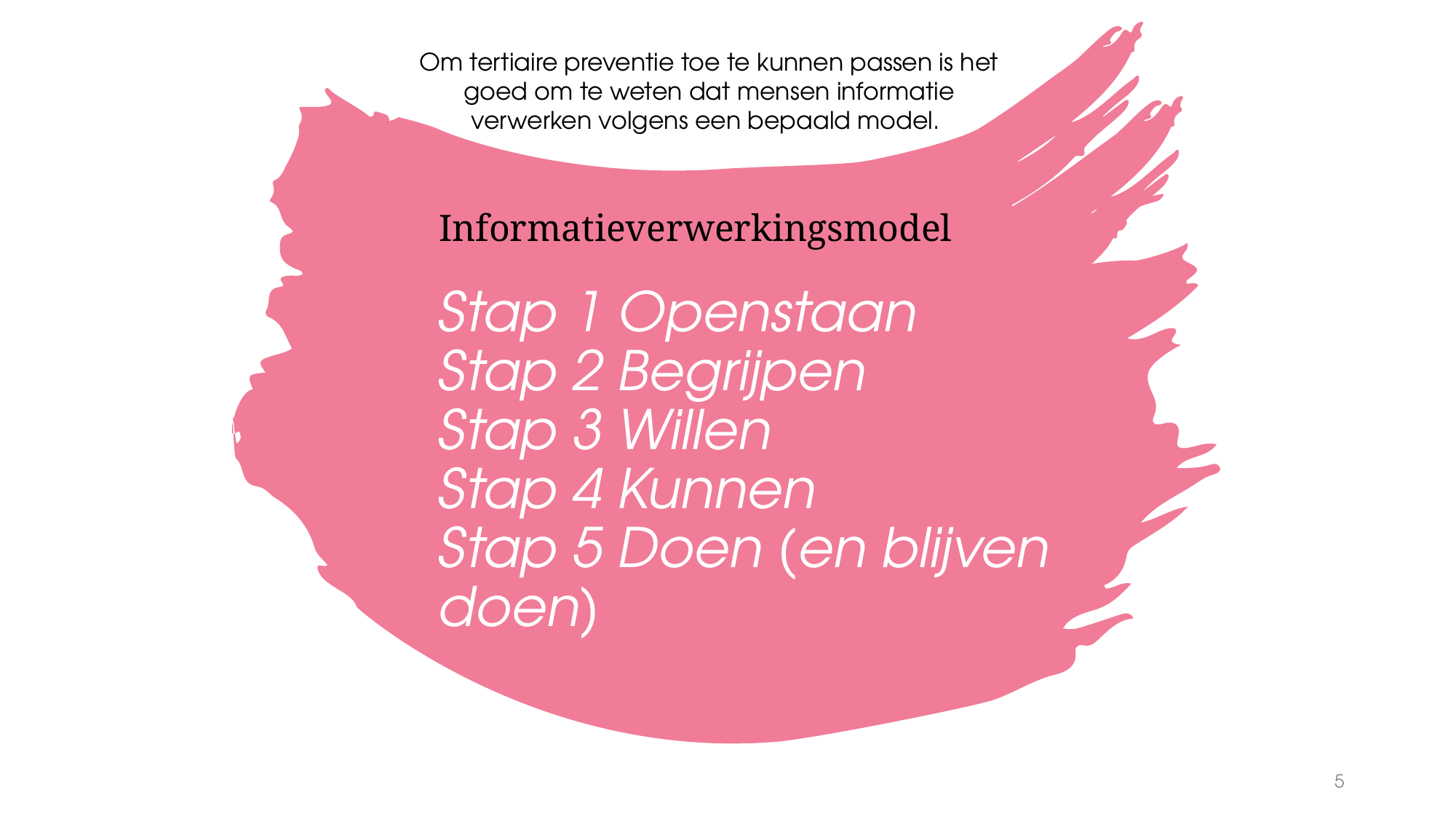

Om tertiaire preventie toe te kunnen passen is het goed om te weten dat mensen informatie verwerken volgens een bepaald model.
Informatieverwerkingsmodel
# Stap 1 Openstaan Stap 2 Begrijpen Stap 3 Willen Stap 4 Kunnen Stap 5 Doen (en blijven doen)
5